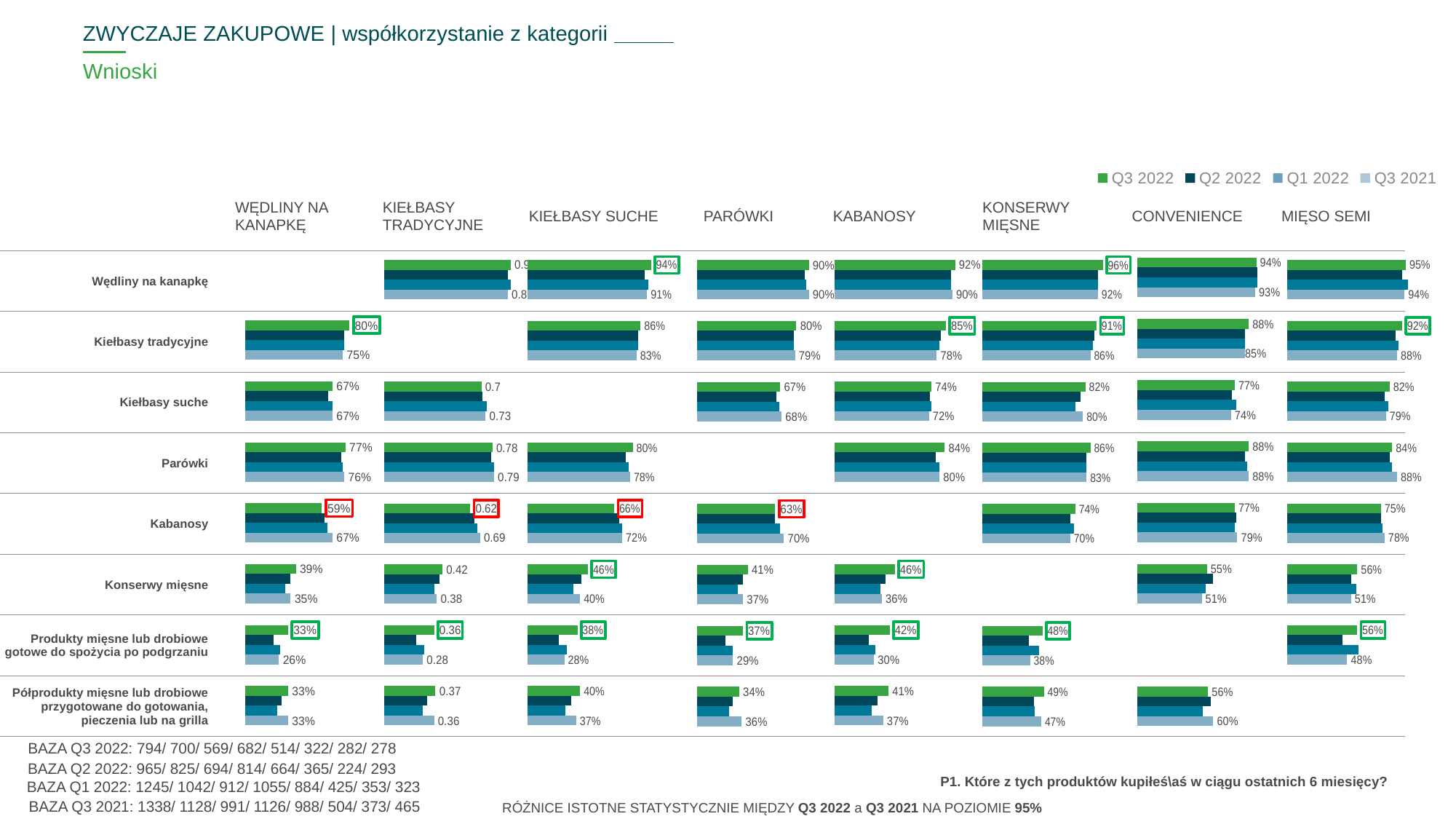

ZWYCZAJE ZAKUPOWE | współkorzystanie z kategorii
# Wnioski

### Chart

| Category | Q3 2022 | Q2 2022 | Q1 2022 | Q3 2021 |
|---|---|---|---|---|
|  | None | None | None | None |
|  | None | None | None | None |
|  | None | None | None | None |
|  | None | None | None | None |
|  | None | None | None | None |
|  | None | None | None | None |
|  | None | None | None | None |
| LROW^ |  |  |  |  |  |  |  |  |
| --- | --- | --- | --- | --- | --- | --- | --- | --- |
| a B | WĘDLINY NA KANAPKĘ | KIEŁBASY TRADYCYJNE | KIEŁBASY SUCHE | PARÓWKI | KABANOSY | KONSERWY MIĘSNE | CONVENIENCE | MIĘSO SEMI |
| ^DELROW^ |  |  |  |  |  |  |  |  |
| --- | --- | --- | --- | --- | --- | --- | --- | --- |
| Wędliny na kanapkę |  |  |  |  |  |  |  |  |
| Kiełbasy tradycyjne |  |  |  |  |  |  |  |  |
| Kiełbasy suche |  |  |  |  |  |  |  |  |
| Parówki |  |  |  |  |  |  |  |  |
| Kabanosy |  |  |  |  |  |  |  |  |
| Konserwy mięsne |  |  |  |  |  |  |  |  |
| Produkty mięsne lub drobiowe gotowe do spożycia po podgrzaniu |  |  |  |  |  |  |  |  |
| Półprodukty mięsne lub drobiowe przygotowane do gotowania, pieczenia lub na grilla |  |  |  |  |  |  |  |  |

### Chart

| Category | Q4 | Q3 | Q2 | Q1 |
|---|---|---|---|---|
| Wędliny na kanapkę | 0.94 | 0.95 | 0.95 | 0.93 |
| Kiełbasy tradycyjne | 0.88 | 0.85 | 0.85 | 0.85 |
| Kiełbasy suche | 0.77 | 0.75 | 0.78 | 0.74 |
| Parówki | 0.88 | 0.85 | 0.87 | 0.88 |
| Kabanosy | 0.77 | 0.78 | 0.77 | 0.79 |
| Konserwy mięsne | 0.55 | 0.6 | 0.54 | 0.51 |
| Produkty mięsne lub drobiowe gotowe do spożycia po podgrzaniu | None | None | None | None |
| Półprodukty mięsne lub drobiowe przygotowane do gotowania, pieczenia lub na grilla | 0.56 | 0.58 | 0.52 | 0.6 |

### Chart

| Category | Q4 | Q3 | Q2 | Q1 |
|---|---|---|---|---|
| Wędliny na kanapkę | None | None | None | None |
| Kiełbasy tradycyjne | 0.8 | 0.76 | 0.76 | 0.75 |
| Kiełbasy suche | 0.67 | 0.64 | 0.67 | 0.67 |
| Parówki | 0.77 | 0.74 | 0.75 | 0.76 |
| Kabanosy | 0.59 | 0.61 | 0.63 | 0.67 |
| Konserwy mięsne | 0.39 | 0.35 | 0.31 | 0.35 |
| Produkty mięsne lub drobiowe gotowe do spożycia po podgrzaniu | 0.33 | 0.22 | 0.27 | 0.26 |
| Półprodukty mięsne lub drobiowe przygotowane do gotowania, pieczenia lub na grilla | 0.33 | 0.28 | 0.25 | 0.33 |

### Chart

| Category | Q4  | Q3 | Q2 | Q1 |
|---|---|---|---|---|
| Wędliny na kanapkę | 0.94 | 0.89 | 0.92 | 0.91 |
| Kiełbasy tradycyjne | 0.86 | 0.84 | 0.84 | 0.83 |
| Kiełbasy suche | None | None | None | None |
| Parówki | 0.8 | 0.75 | 0.77 | 0.78 |
| Kabanosy | 0.66 | 0.7 | 0.72 | 0.72 |
| Konserwy mięsne | 0.46 | 0.41 | 0.35 | 0.4 |
| Produkty mięsne lub drobiowe gotowe do spożycia po podgrzaniu | 0.38 | 0.24 | 0.3 | 0.28 |
| Półprodukty mięsne lub drobiowe przygotowane do gotowania, pieczenia lub na grilla | 0.4 | 0.33 | 0.29 | 0.37 |

### Chart

| Category | Q4 | Q3 | Q2 | Q1 |
|---|---|---|---|---|
| Wędliny na kanapkę | 0.9 | 0.87 | 0.88 | 0.9 |
| Kiełbasy tradycyjne | 0.8 | 0.78 | 0.78 | 0.79 |
| Kiełbasy suche | 0.67 | 0.64 | 0.66 | 0.68 |
| Parówki | None | None | None | None |
| Kabanosy | 0.63 | 0.63 | 0.67 | 0.7 |
| Konserwy mięsne | 0.41 | 0.37 | 0.33 | 0.37 |
| Produkty mięsne lub drobiowe gotowe do spożycia po podgrzaniu | 0.37 | 0.23 | 0.29 | 0.29 |
| Półprodukty mięsne lub drobiowe przygotowane do gotowania, pieczenia lub na grilla | 0.34 | 0.29 | 0.26 | 0.36 |

### Chart

| Category | Q4  | Q3 | Q2 | Q1 |
|---|---|---|---|---|
| Wędliny na kanapkę | 0.92 | 0.89 | 0.89 | 0.9 |
| Kiełbasy tradycyjne | 0.85 | 0.81 | 0.8 | 0.78 |
| Kiełbasy suche | 0.74 | 0.73 | 0.74 | 0.72 |
| Parówki | 0.84 | 0.77 | 0.8 | 0.8 |
| Kabanosy | None | None | None | None |
| Konserwy mięsne | 0.46 | 0.39 | 0.35 | 0.36 |
| Produkty mięsne lub drobiowe gotowe do spożycia po podgrzaniu | 0.42 | 0.26 | 0.31 | 0.3 |
| Półprodukty mięsne lub drobiowe przygotowane do gotowania, pieczenia lub na grilla | 0.41 | 0.33 | 0.28 | 0.37 |

### Chart

| Category | Q4 | Q3 | Q2 | Q1 |
|---|---|---|---|---|
| Wędliny na kanapkę | 0.96 | 0.92 | 0.92 | 0.92 |
| Kiełbasy tradycyjne | 0.91 | 0.89 | 0.88 | 0.86 |
| Kiełbasy suche | 0.82 | 0.78 | 0.74 | 0.8 |
| Parówki | 0.86 | 0.83 | 0.83 | 0.83 |
| Kabanosy | 0.74 | 0.7 | 0.73 | 0.7 |
| Konserwy mięsne | None | None | None | None |
| Produkty mięsne lub drobiowe gotowe do spożycia po podgrzaniu | 0.48 | 0.37 | 0.45 | 0.38 |
| Półprodukty mięsne lub drobiowe przygotowane do gotowania, pieczenia lub na grilla | 0.49 | 0.41 | 0.42 | 0.47 |

### Chart

| Category | Q4 | Q3 | Q2 | Q1 |
|---|---|---|---|---|
| Wędliny na kanapkę | 0.95 | 0.92 | 0.97 | 0.94 |
| Kiełbasy tradycyjne | 0.92 | 0.87 | 0.89 | 0.88 |
| Kiełbasy suche | 0.82 | 0.78 | 0.81 | 0.79 |
| Parówki | 0.84 | 0.82 | 0.84 | 0.88 |
| Kabanosy | 0.75 | 0.75 | 0.76 | 0.78 |
| Konserwy mięsne | 0.56 | 0.51 | 0.55 | 0.51 |
| Produkty mięsne lub drobiowe gotowe do spożycia po podgrzaniu | 0.56 | 0.44 | 0.57 | 0.48 |
| Półprodukty mięsne lub drobiowe przygotowane do gotowania, pieczenia lub na grilla | None | None | None | None |

### Chart

| Category | Q4 | Q3 | Q2 | Q1 |
|---|---|---|---|---|
| Wędliny na kanapkę | 0.91 | 0.89 | 0.91 | 0.89 |
| Kiełbasy tradycyjne | None | None | None | None |
| Kiełbasy suche | 0.7 | 0.71 | 0.74 | 0.73 |
| Parówki | 0.78 | 0.77 | 0.79 | 0.79 |
| Kabanosy | 0.62 | 0.65 | 0.67 | 0.69 |
| Konserwy mięsne | 0.42 | 0.4 | 0.36 | 0.38 |
| Produkty mięsne lub drobiowe gotowe do spożycia po podgrzaniu | 0.36 | 0.23 | 0.29 | 0.28 |
| Półprodukty mięsne lub drobiowe przygotowane do gotowania, pieczenia lub na grilla | 0.37 | 0.31 | 0.28 | 0.36 |
BAZA Q3 2022: 794/ 700/ 569/ 682/ 514/ 322/ 282/ 278
BAZA Q2 2022: 965/ 825/ 694/ 814/ 664/ 365/ 224/ 293
P1. Które z tych produktów kupiłeś\aś w ciągu ostatnich 6 miesięcy?
BAZA Q1 2022: 1245/ 1042/ 912/ 1055/ 884/ 425/ 353/ 323
BAZA Q3 2021: 1338/ 1128/ 991/ 1126/ 988/ 504/ 373/ 465
RÓŻNICE ISTOTNE STATYSTYCZNIE MIĘDZY Q3 2022 a Q3 2021 NA POZIOMIE 95%